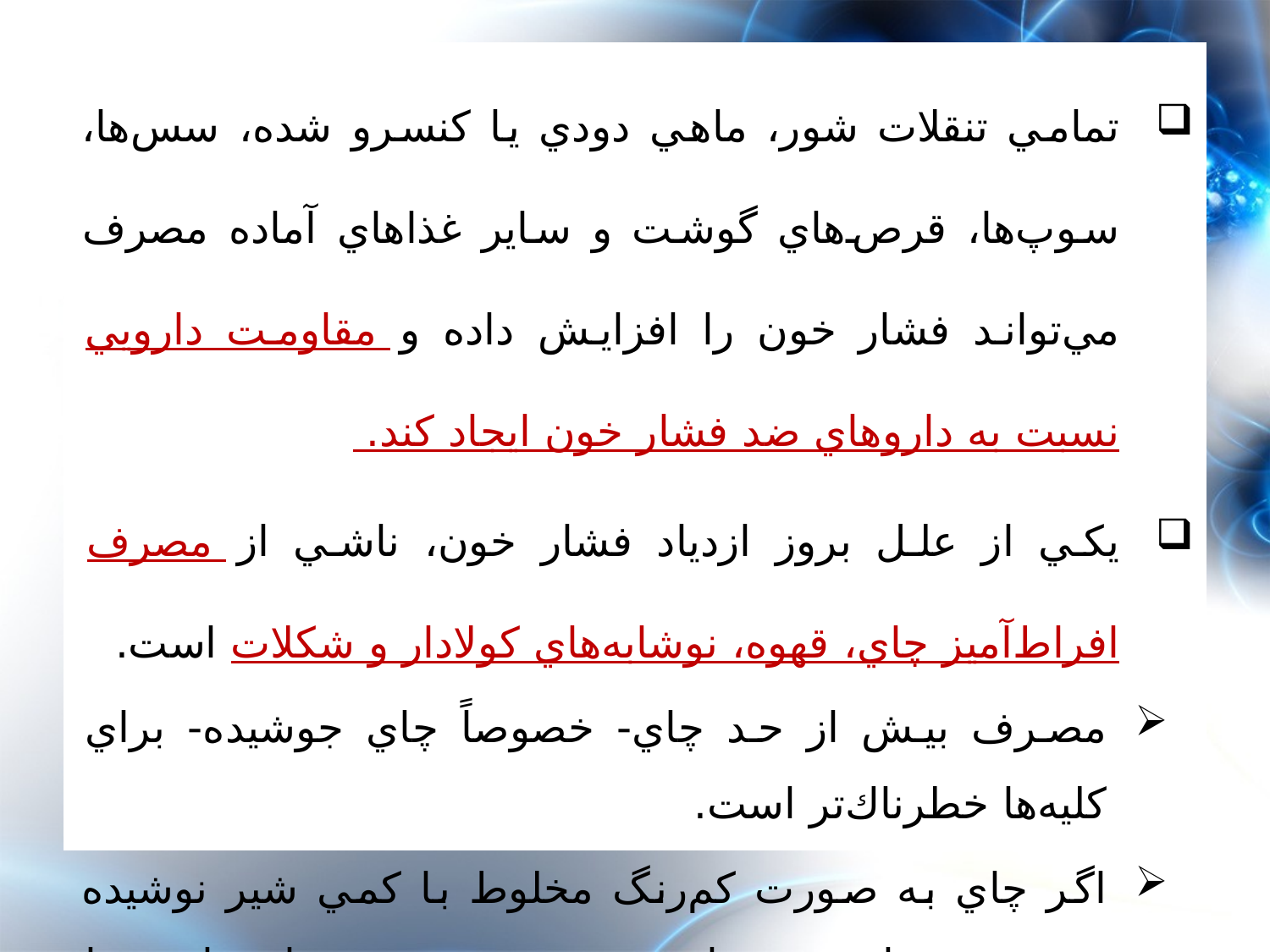

تمامي تنقلات شور، ماهي دودي يا كنسرو شده، سس‌ها، سوپ‌ها، قرص‌هاي گوشت و ساير غذاهاي آماده مصرف مي‌تواند فشار خون را افزايش داده و مقاومت دارويي نسبت به داروهاي ضد فشار خون ايجاد كند.
يكي از علل بروز ازدياد فشار خون، ناشي از مصرف افراط‌آميز چاي، قهوه، نوشابه‌هاي كولادار و شكلات است.
مصرف بيش از حد چاي- خصوصاً چاي جوشيده- براي كليه‌ها خطرناك‌تر است.
اگر چاي به صورت كم‌رنگ مخلوط با كمي شير نوشيده شود، بهتر است زيرا بدين ترتيب «تئين» از چاي جدا مي‌شود.